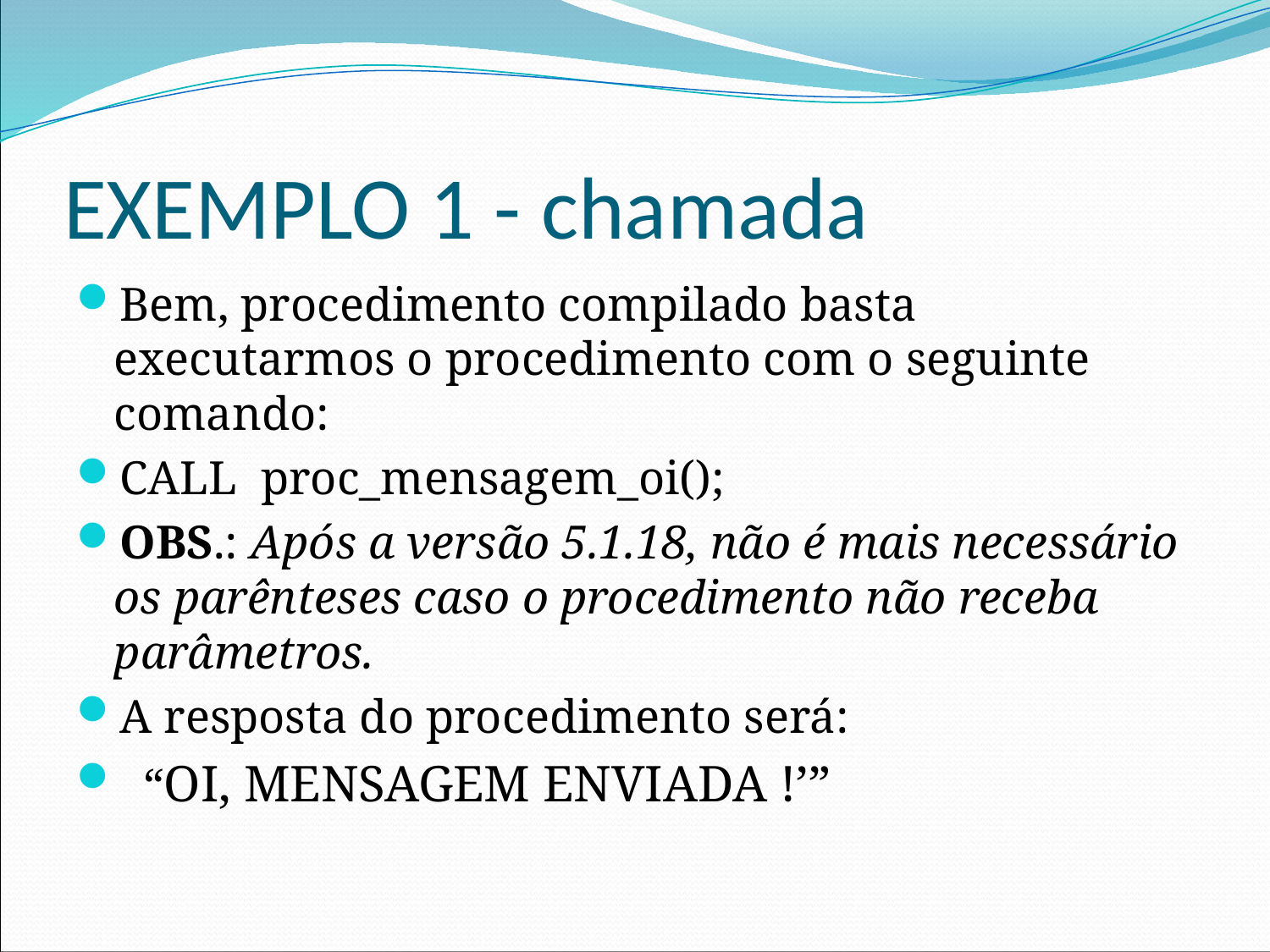

# EXEMPLO 1 - chamada
Bem, procedimento compilado basta executarmos o procedimento com o seguinte comando:
CALL  proc_mensagem_oi();
OBS.: Após a versão 5.1.18, não é mais necessário os parênteses caso o procedimento não receba parâmetros.
A resposta do procedimento será:
  “OI, MENSAGEM ENVIADA !’”